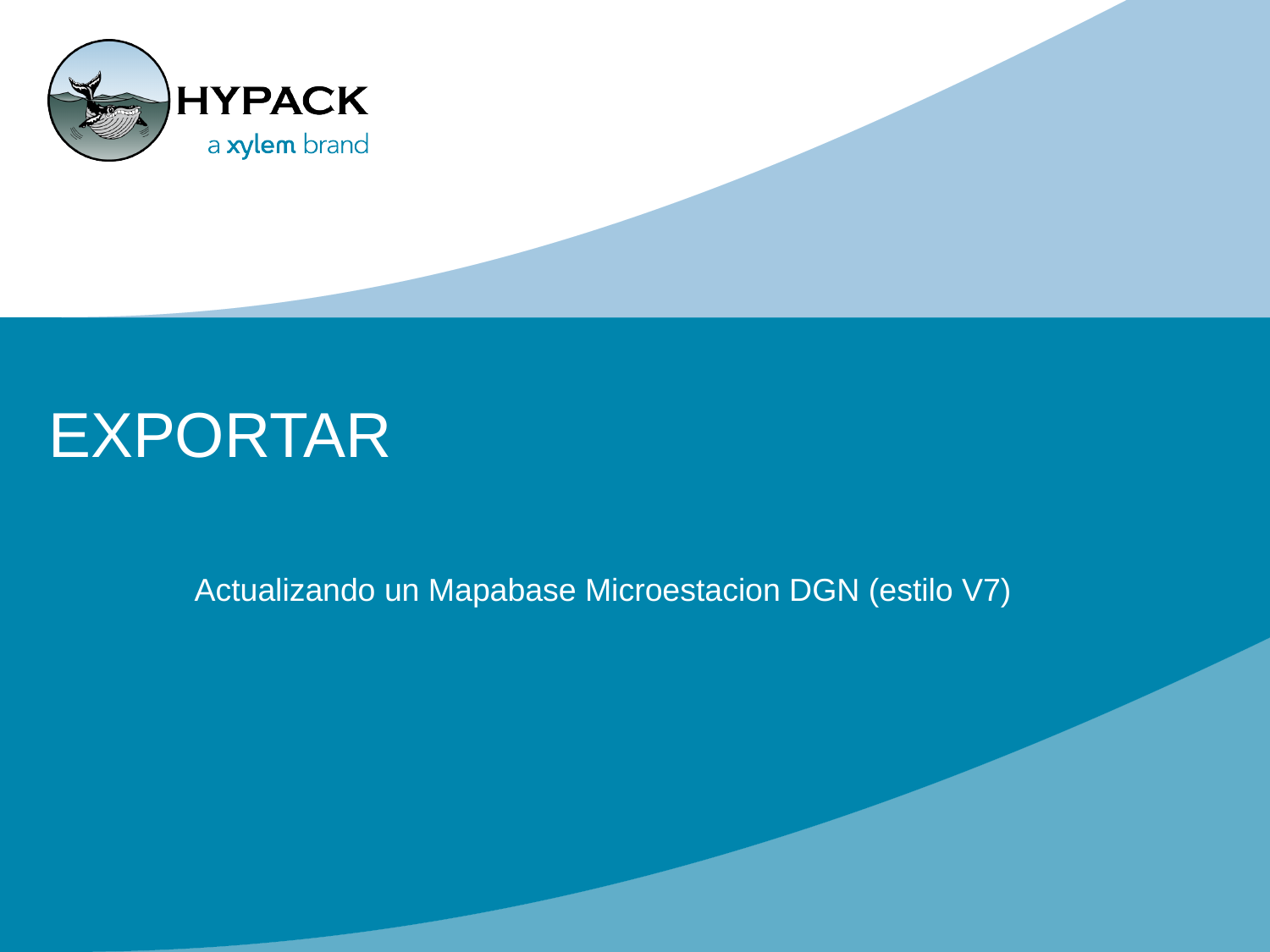

# EXPORTAR
Actualizando un Mapabase Microestacion DGN (estilo V7)